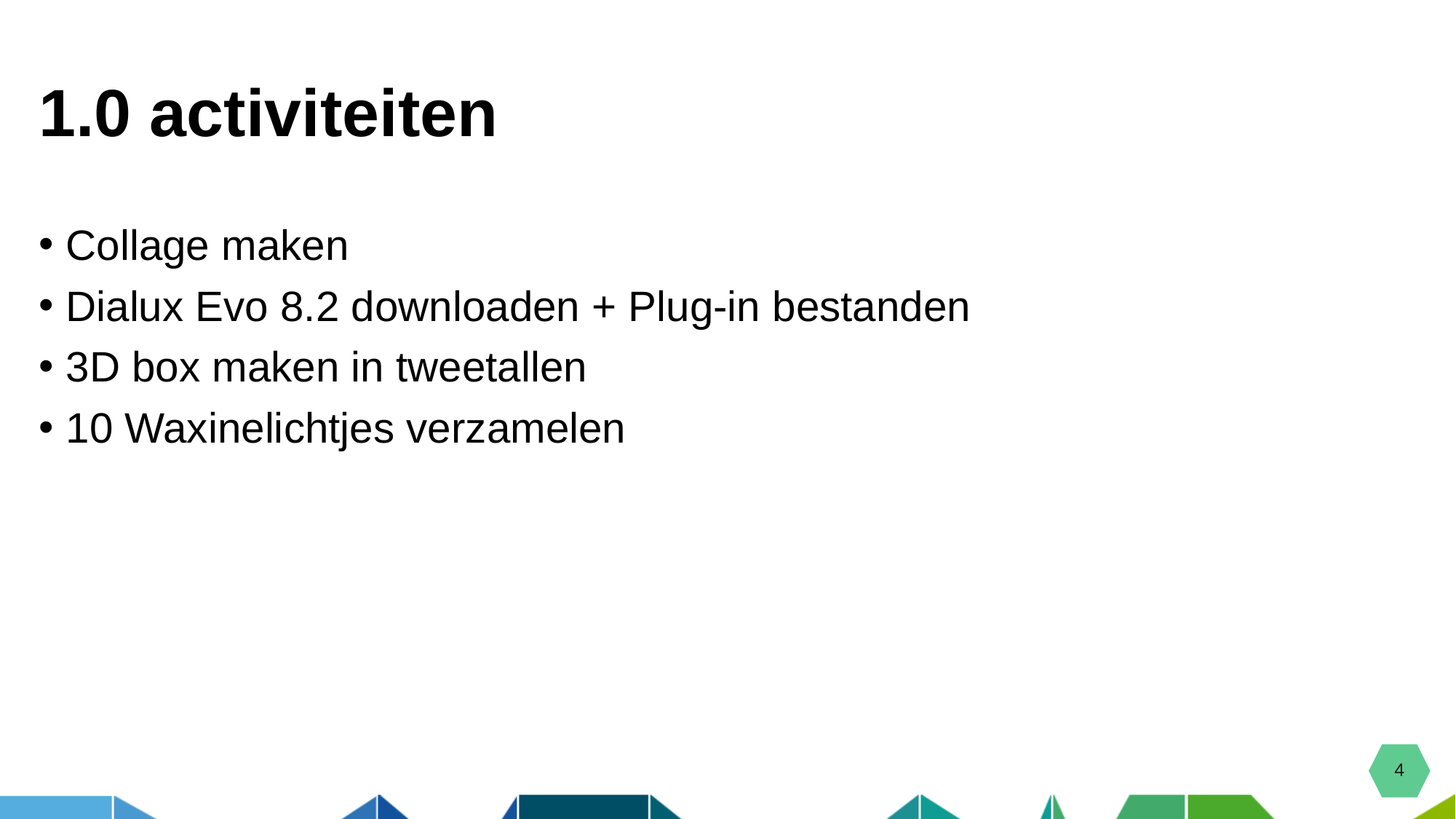

# 1.0 activiteiten
Collage maken
Dialux Evo 8.2 downloaden + Plug-in bestanden
3D box maken in tweetallen
10 Waxinelichtjes verzamelen

4